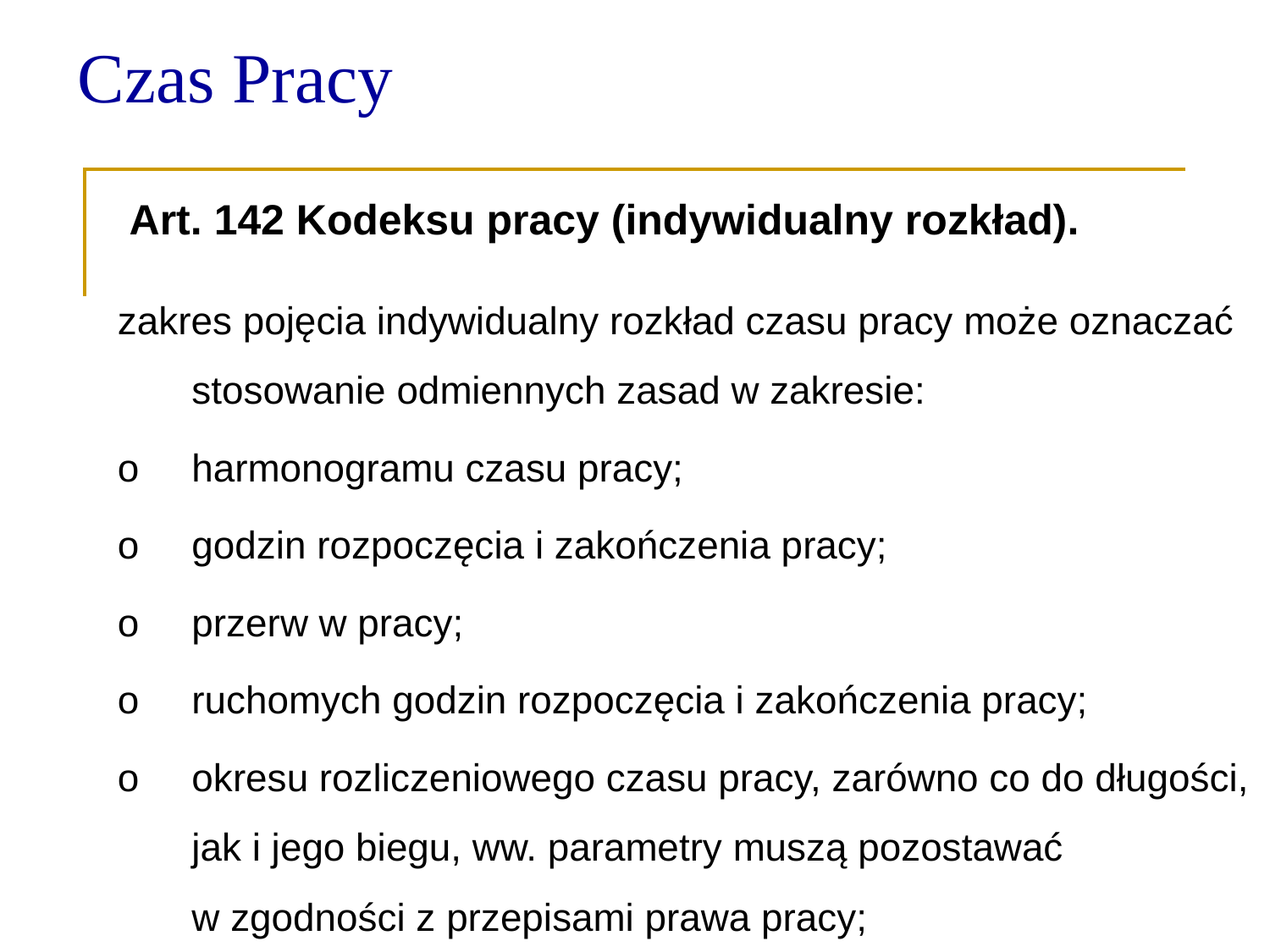

Czas Pracy
 Art. 142 Kodeksu pracy (indywidualny rozkład).
zakres pojęcia indywidualny rozkład czasu pracy może oznaczać stosowanie odmiennych zasad w zakresie:
o	harmonogramu czasu pracy;
o	godzin rozpoczęcia i zakończenia pracy;
o	przerw w pracy;
o	ruchomych godzin rozpoczęcia i zakończenia pracy;
o	okresu rozliczeniowego czasu pracy, zarówno co do długości, jak i jego biegu, ww. parametry muszą pozostawać
w zgodności z przepisami prawa pracy;